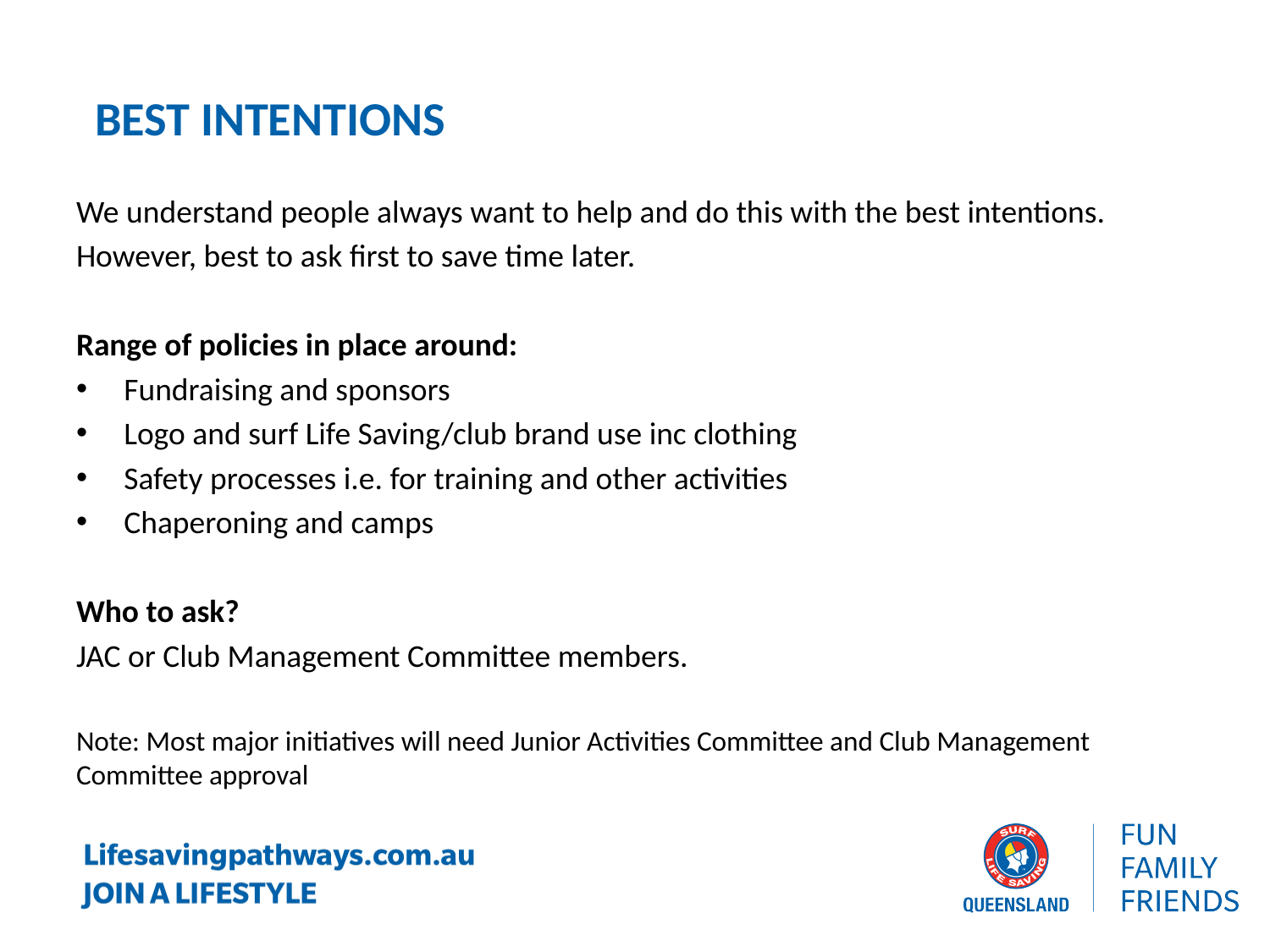

Best intentions
We understand people always want to help and do this with the best intentions.
However, best to ask first to save time later.

Range of policies in place around:
Fundraising and sponsors
Logo and surf Life Saving/club brand use inc clothing
Safety processes i.e. for training and other activities
Chaperoning and camps

Who to ask?
JAC or Club Management Committee members.

Note: Most major initiatives will need Junior Activities Committee and Club Management Committee approval